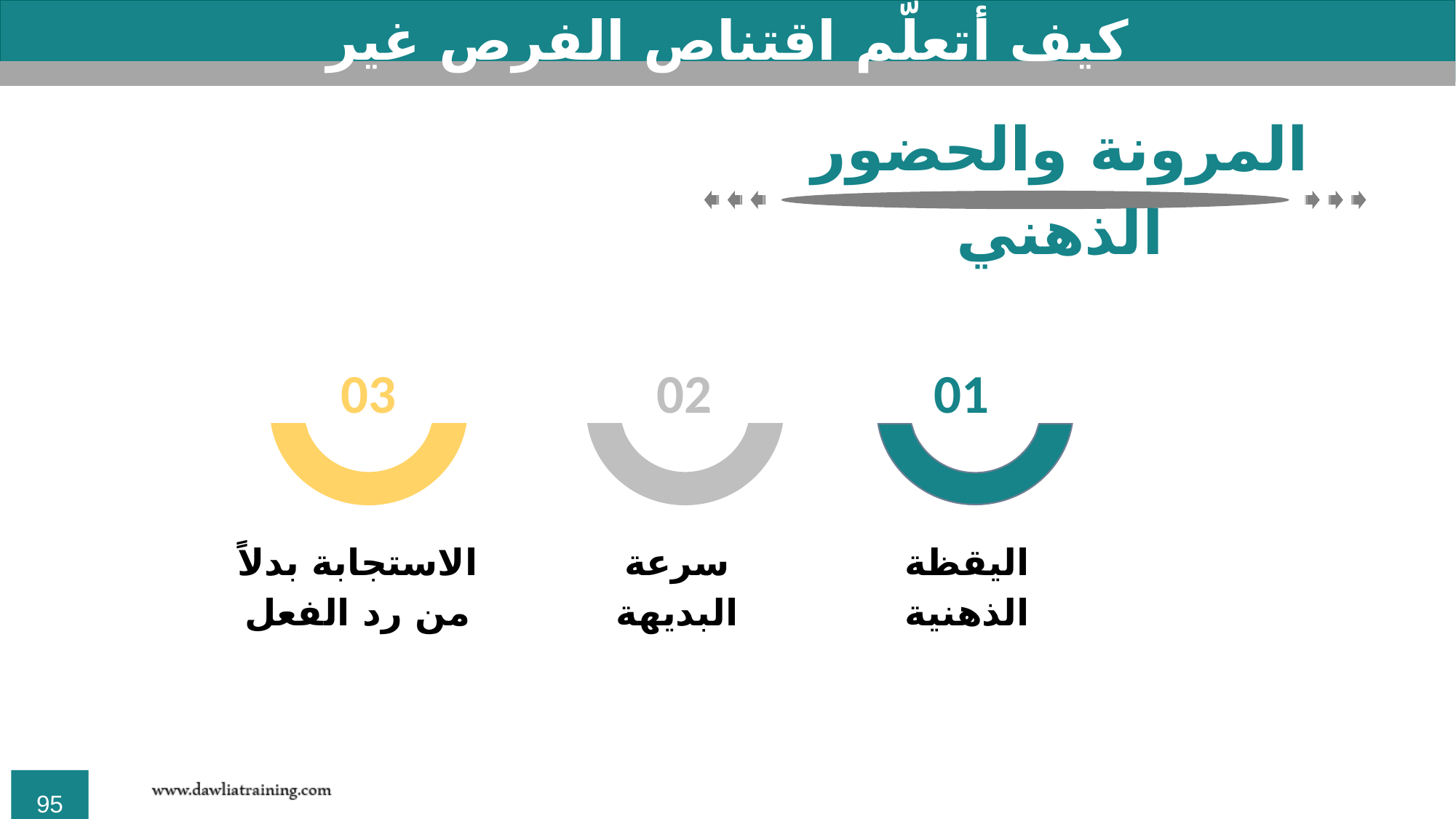

كيف أتعلّم اقتناص الفرص غير المرئية بالنسبة لي ولمن حولي؟
المرونة والحضور الذهني

02

سرعة البديهة
03

الاستجابة بدلاً من رد الفعل
01

اليقظة الذهنية